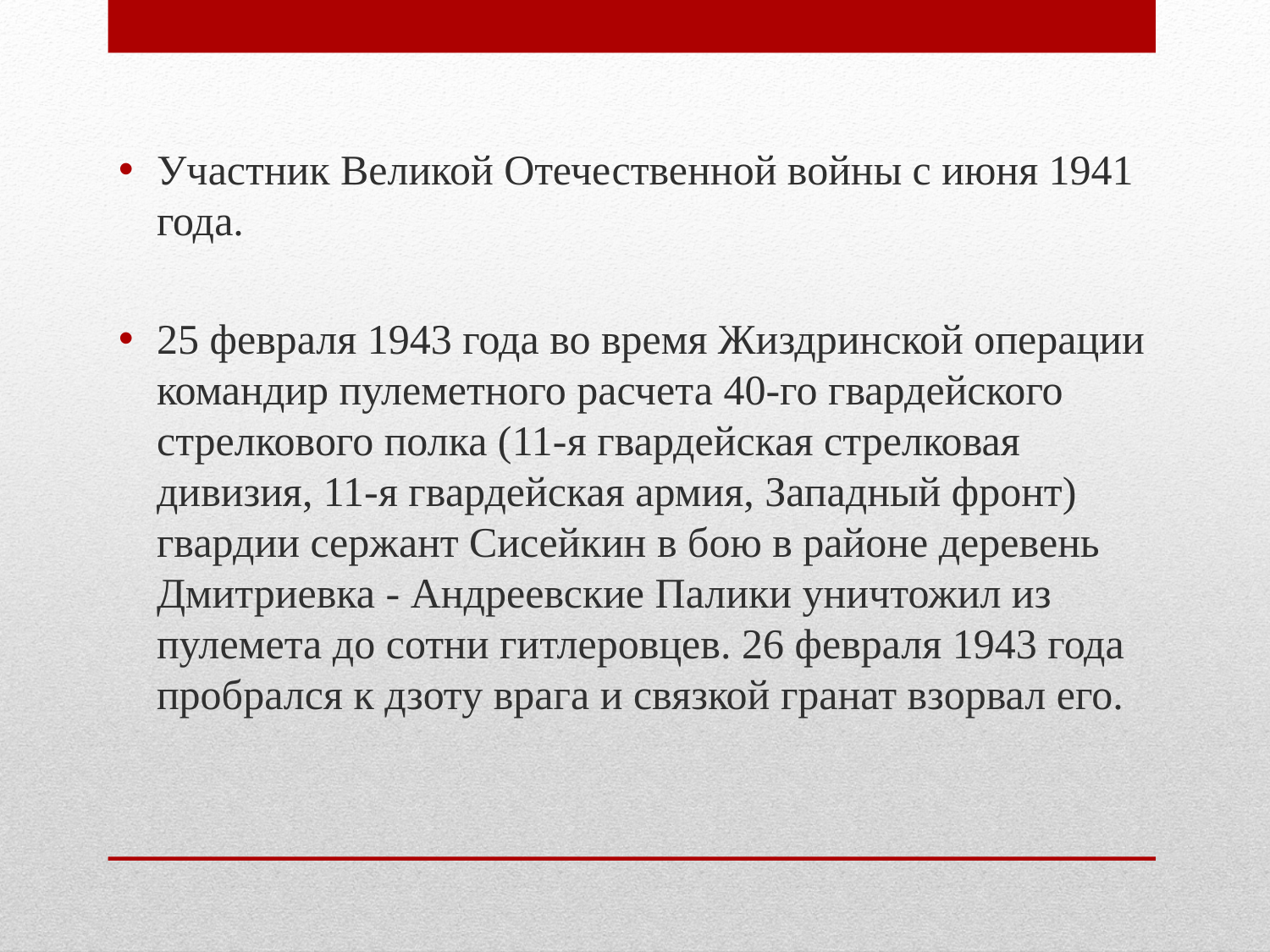

Участник Великой Отечественной войны с июня 1941 года.

25 февраля 1943 года во время Жиздринской операции командир пулеметного расчета 40-го гвардейского стрелкового полка (11-я гвардейская стрелковая дивизия, 11-я гвардейская армия, Западный фронт) гвардии сержант Сисейкин в бою в районе деревень Дмитриевка - Андреевские Палики уничтожил из пулемета до сотни гитлеровцев. 26 февраля 1943 года пробрался к дзоту врага и связкой гранат взорвал его.
#